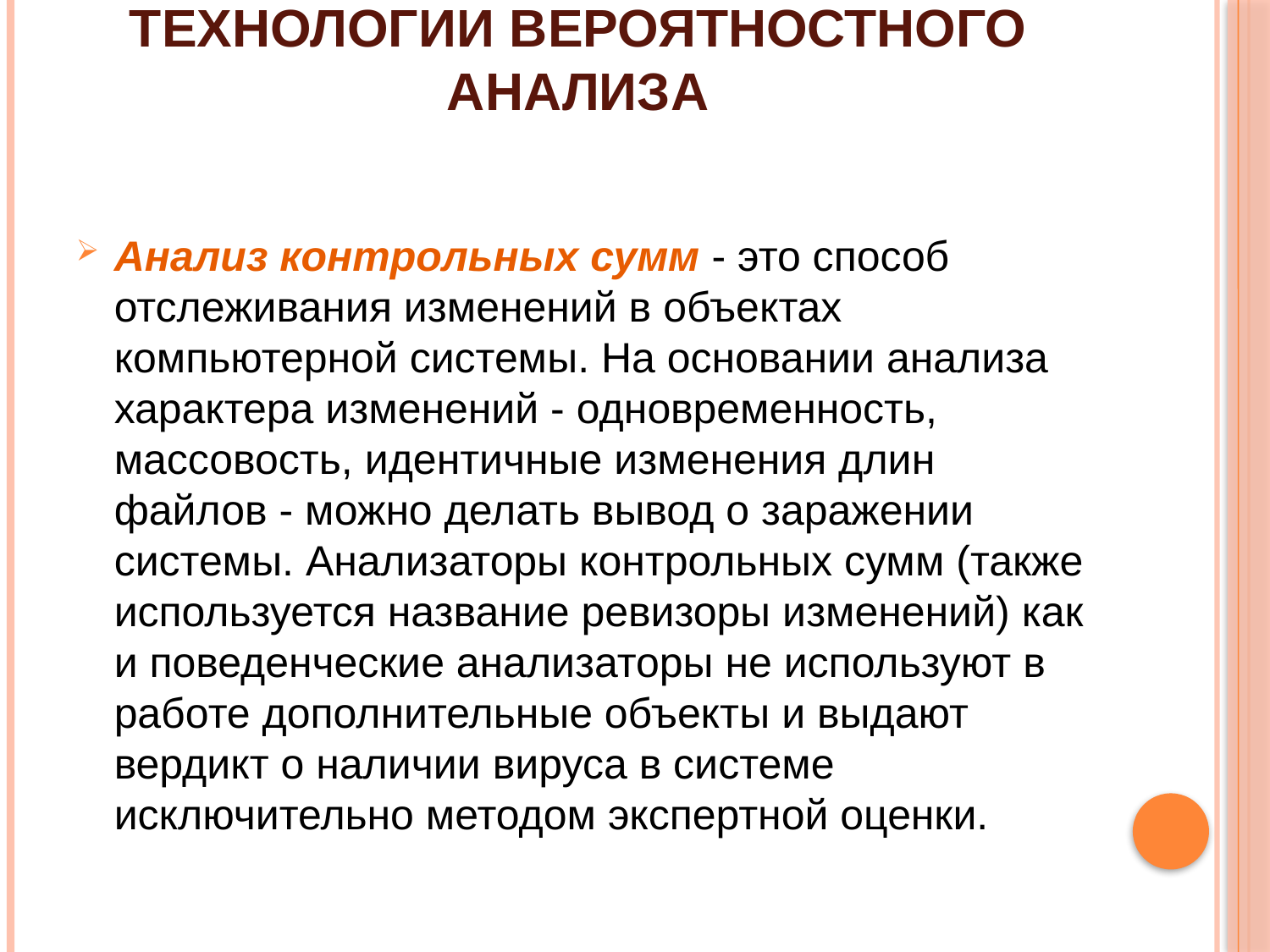

# Технологии вероятностного анализа
Анализ контрольных сумм - это способ отслеживания изменений в объектах компьютерной системы. На основании анализа характера изменений - одновременность, массовость, идентичные изменения длин файлов - можно делать вывод о заражении системы. Анализаторы контрольных сумм (также используется название ревизоры изменений) как и поведенческие анализаторы не используют в работе дополнительные объекты и выдают вердикт о наличии вируса в системе исключительно методом экспертной оценки.